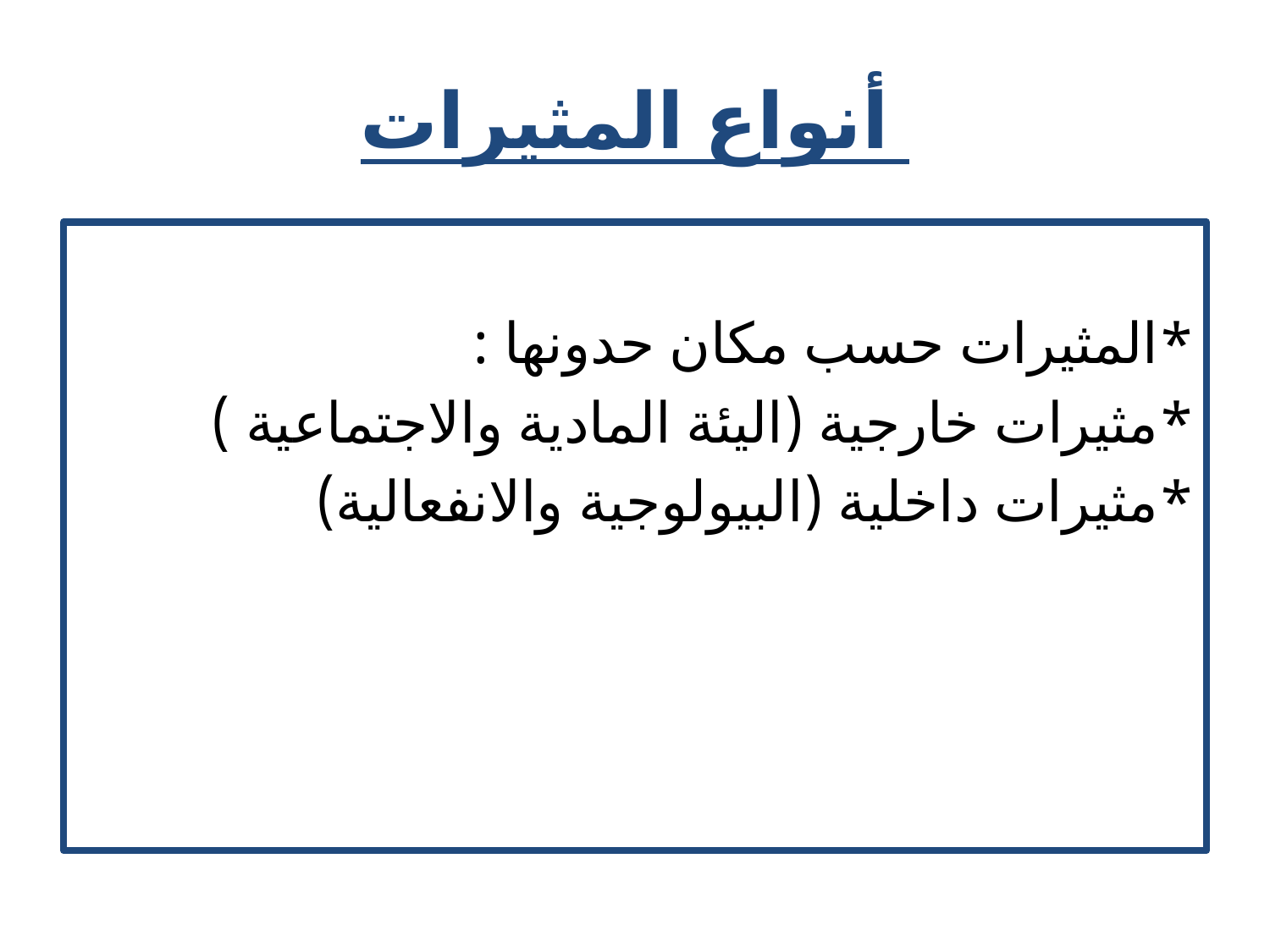

# أنواع المثيرات

*المثيرات حسب مكان حدونها :
	*مثيرات خارجية (اليئة المادية والاجتماعية )
	*مثيرات داخلية (البيولوجية والانفعالية)